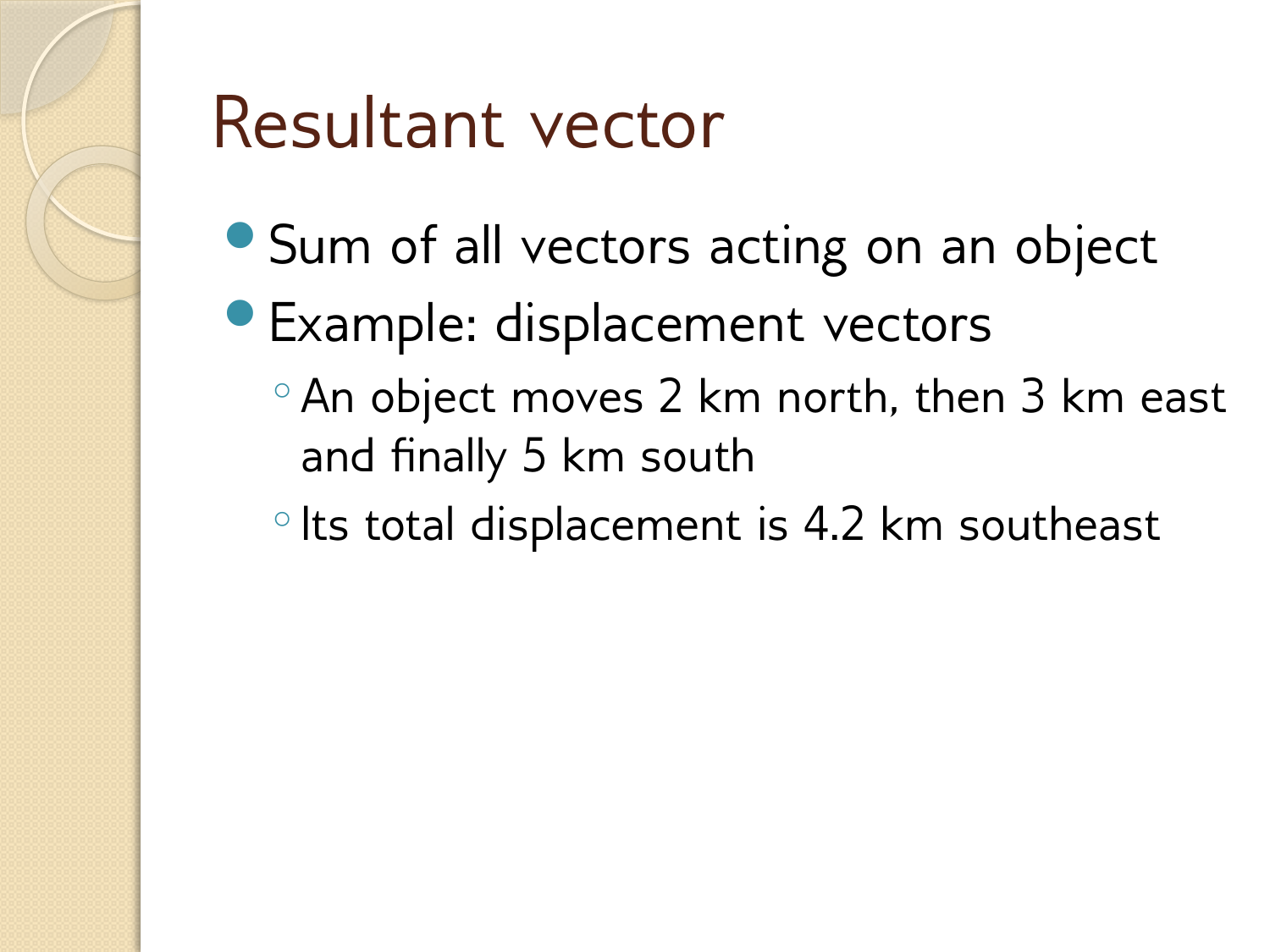

# Resultant vector
Sum of all vectors acting on an object
Example: displacement vectors
An object moves 2 km north, then 3 km east and finally 5 km south
Its total displacement is 4.2 km southeast